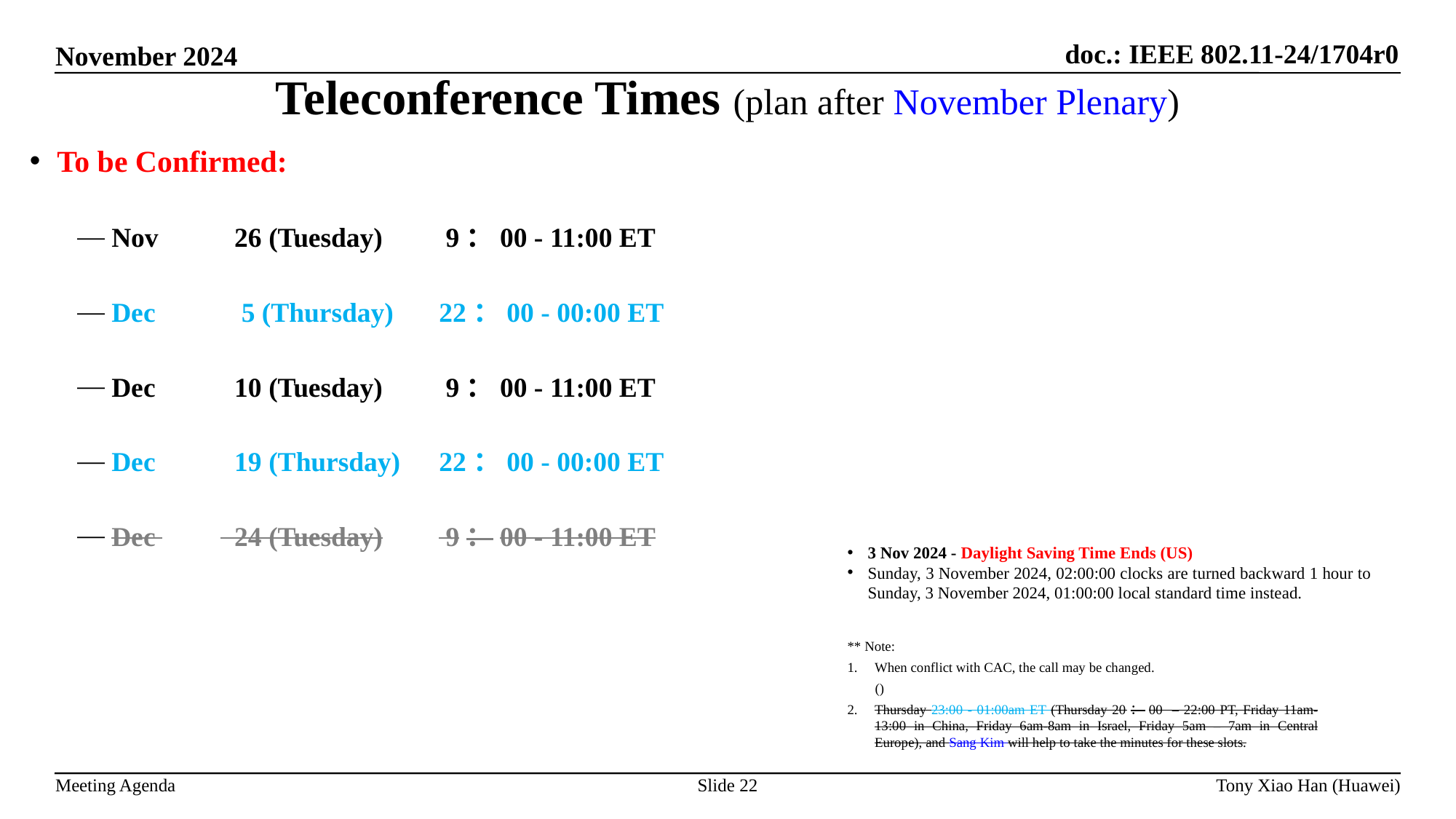

Teleconference Times (plan after November Plenary)
To be Confirmed:

Nov 	  26 (Tuesday)	 9：00 - 11:00 ET

Dec 	   5 (Thursday)	22：00 - 00:00 ET

Dec 	  10 (Tuesday)	 9：00 - 11:00 ET

Dec 	  19 (Thursday)	22：00 - 00:00 ET

Dec 	  24 (Tuesday)	 9：00 - 11:00 ET

3 Nov 2024 - Daylight Saving Time Ends (US)
Sunday, 3 November 2024, 02:00:00 clocks are turned backward 1 hour to Sunday, 3 November 2024, 01:00:00 local standard time instead.
** Note:
When conflict with CAC, the call may be changed.
        ()
Thursday 23:00 - 01:00am ET (Thursday 20：00  – 22:00 PT, Friday 11am-13:00 in China, Friday 6am-8am in Israel, Friday 5am – 7am in Central Europe), and Sang Kim will help to take the minutes for these slots.